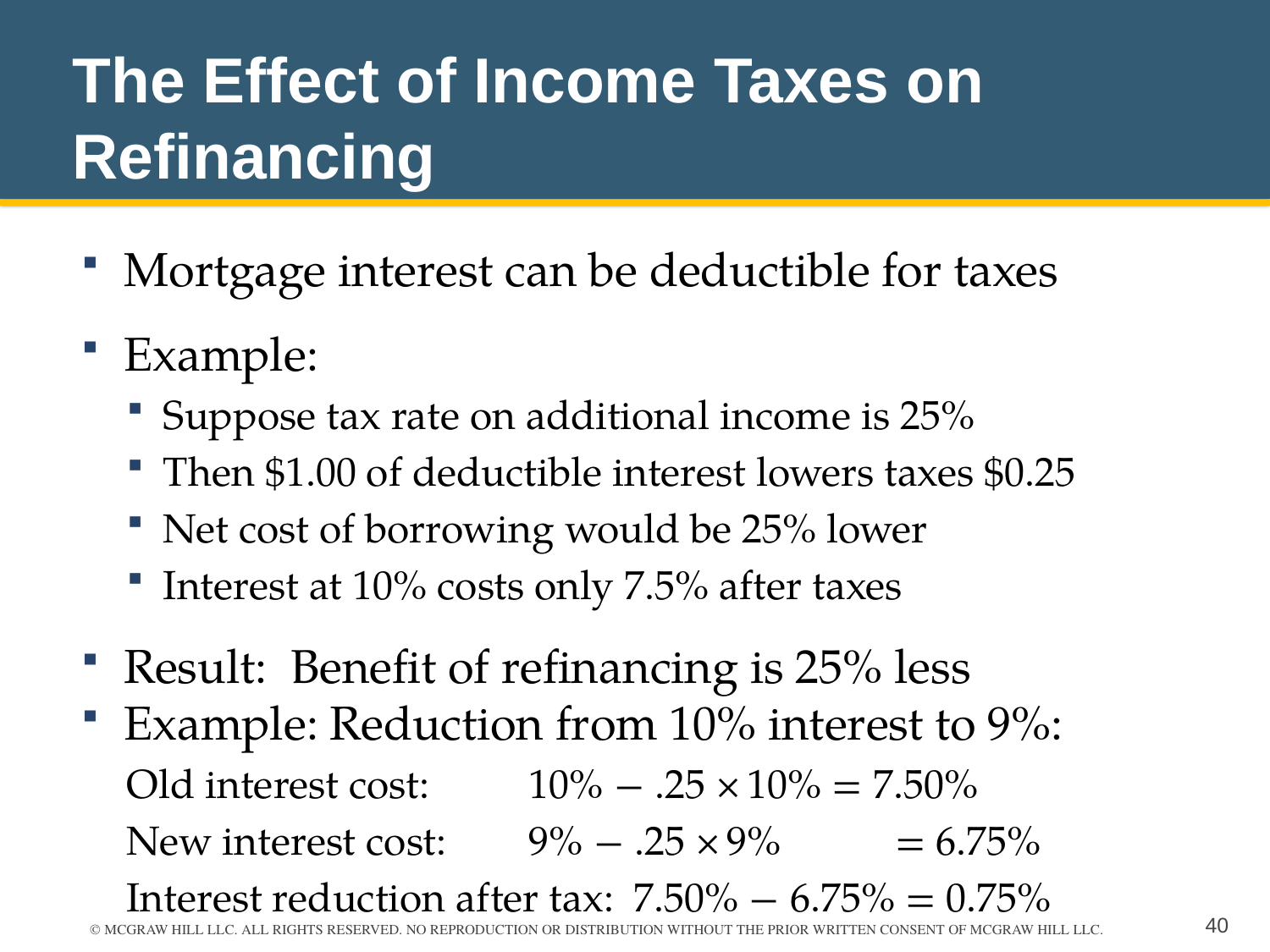

# The Effect of Income Taxes on Refinancing
Mortgage interest can be deductible for taxes
Example:
Suppose tax rate on additional income is 25%
Then $1.00 of deductible interest lowers taxes $0.25
Net cost of borrowing would be 25% lower
Interest at 10% costs only 7.5% after taxes
Result:  Benefit of refinancing is 25% less
Example: Reduction from 10% interest to 9%:
Old interest cost:  	10% − .25 × 10% = 7.50%
New interest cost:  	9% − .25 × 9% 	= 6.75%
Interest reduction after tax:  7.50% − 6.75% = 0.75%

© MCGRAW HILL LLC. ALL RIGHTS RESERVED. NO REPRODUCTION OR DISTRIBUTION WITHOUT THE PRIOR WRITTEN CONSENT OF MCGRAW HILL LLC.
40